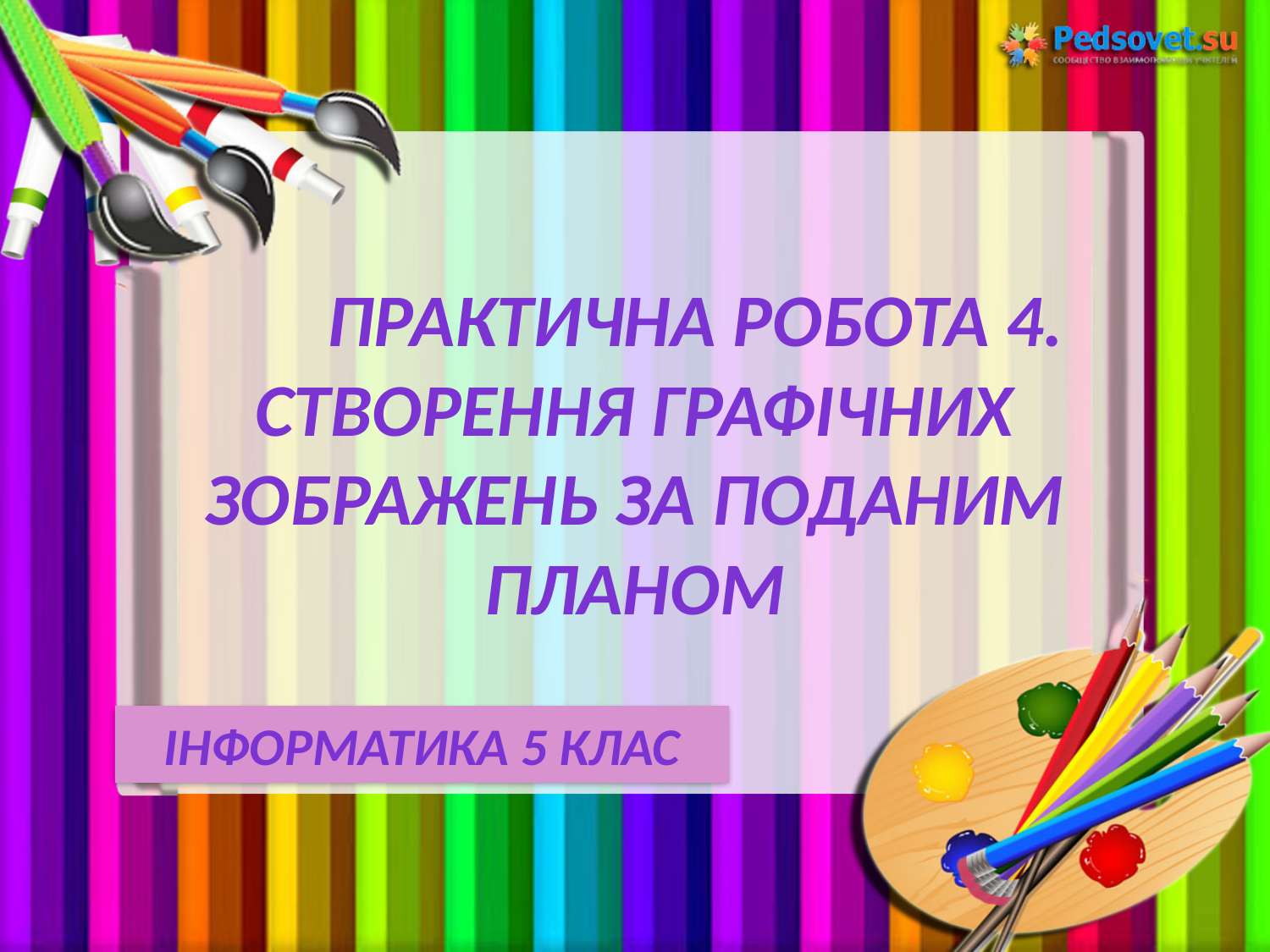

# Практична робота 4. СТВОРЕННЯ ГРАФІЧНИХ ЗОБРАЖЕНЬ ЗА ПОДАНИМ ПЛАНОМ
Інформатика 5 клас